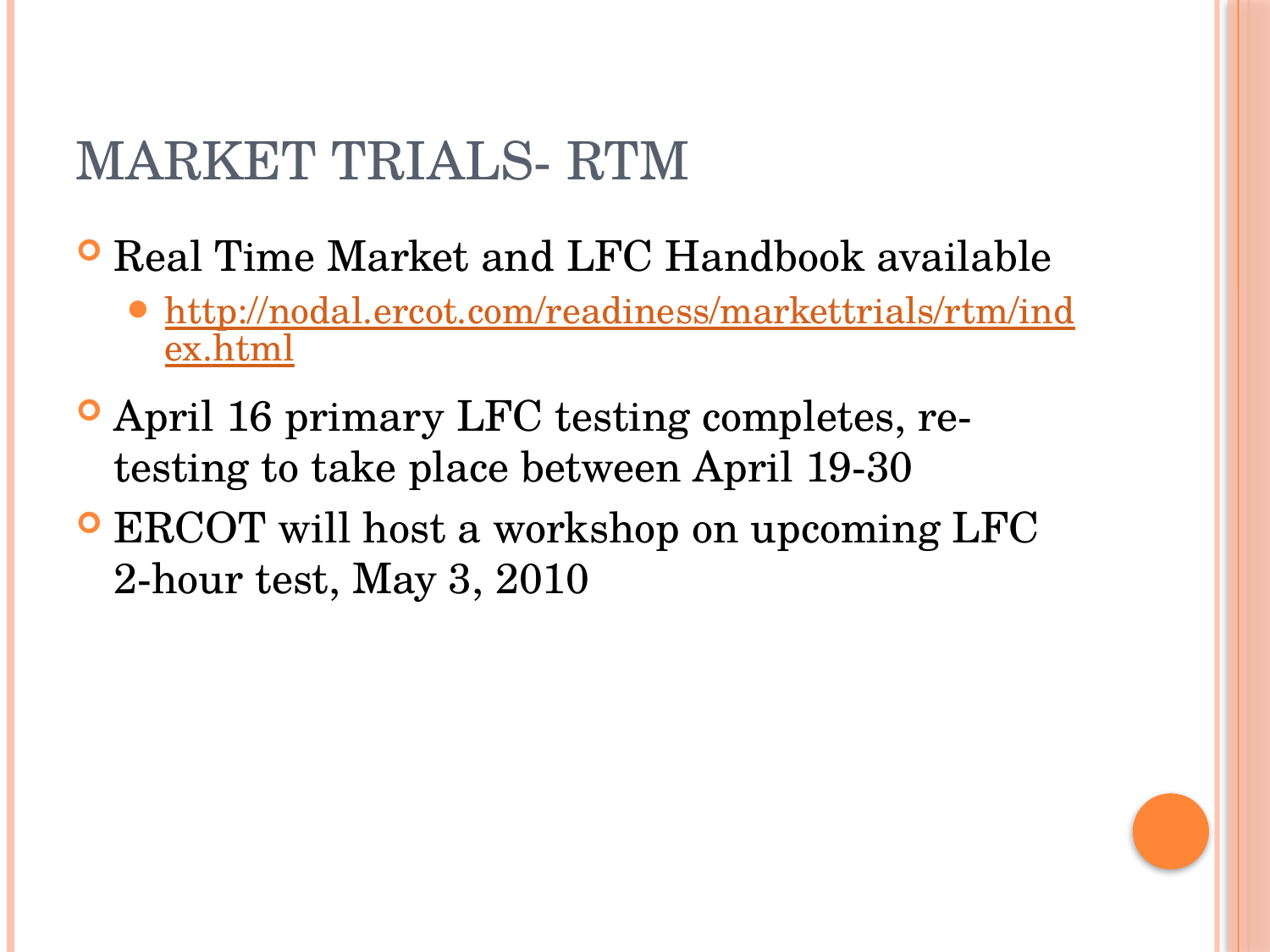

# Market Trials- RTM
Real Time Market and LFC Handbook available
http://nodal.ercot.com/readiness/markettrials/rtm/index.html
April 16 primary LFC testing completes, re-testing to take place between April 19-30
ERCOT will host a workshop on upcoming LFC 2-hour test, May 3, 2010